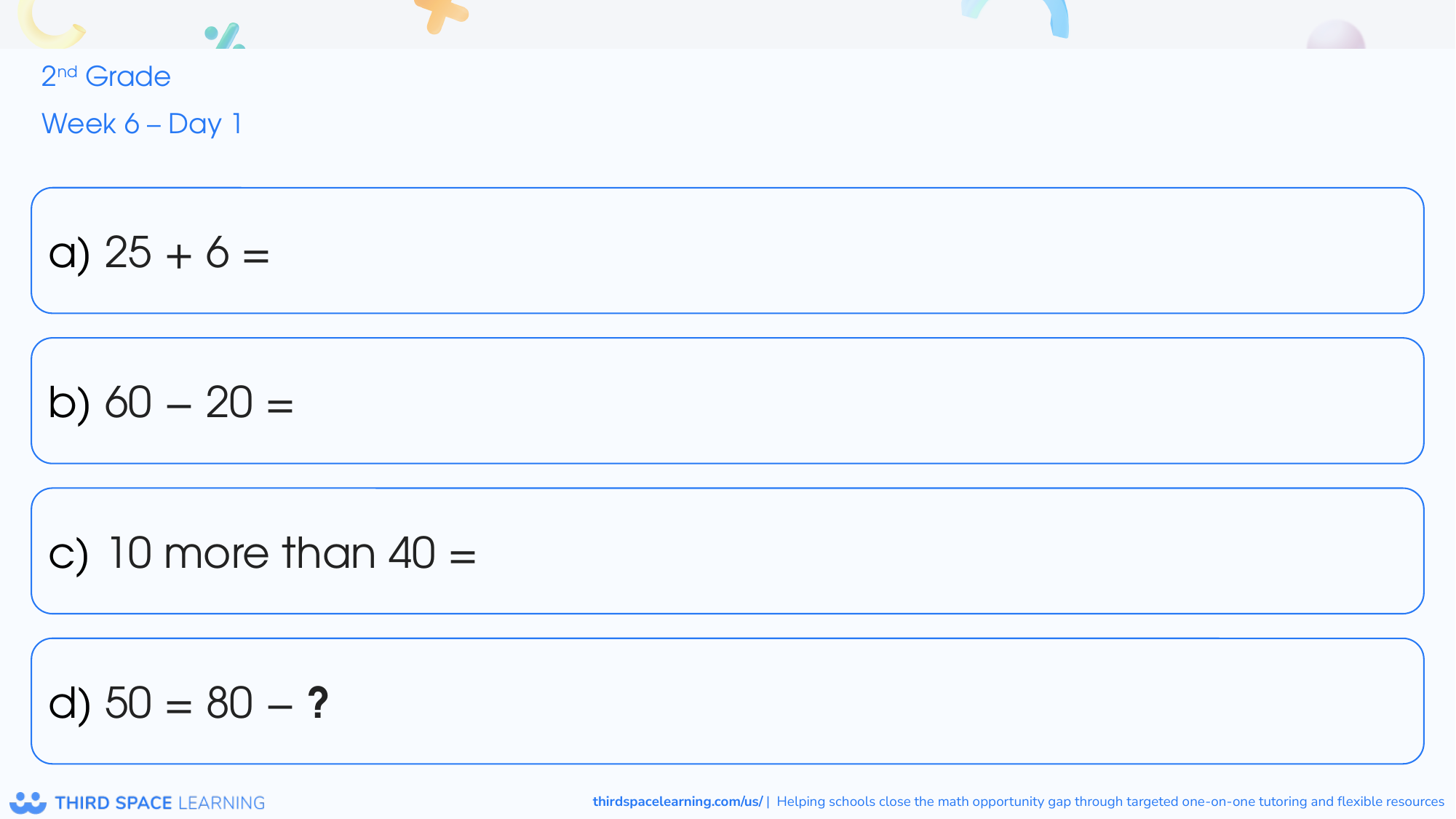

2nd Grade
Week 6 – Day 1
25 + 6 =
60 − 20 =
10 more than 40 =
50 = 80 − ?